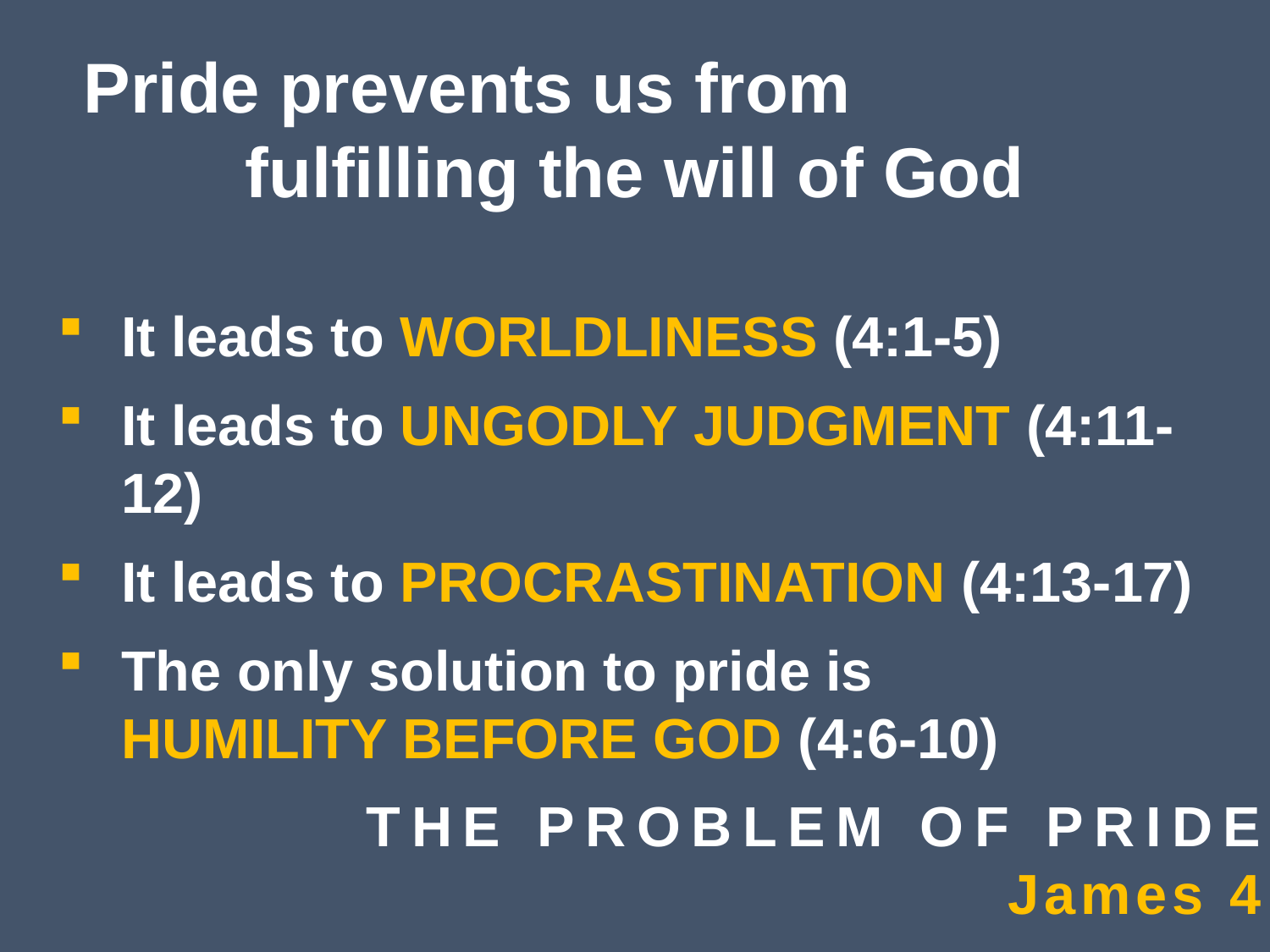

Pride prevents us from                  fulfilling the will of God

It leads to WORLDLINESS (4:1-5)
It leads to UNGODLY JUDGMENT (4:11-12)
It leads to PROCRASTINATION (4:13-17)
The only solution to pride is                 HUMILITY BEFORE GOD (4:6-10)
The Problem of Pride
James 4